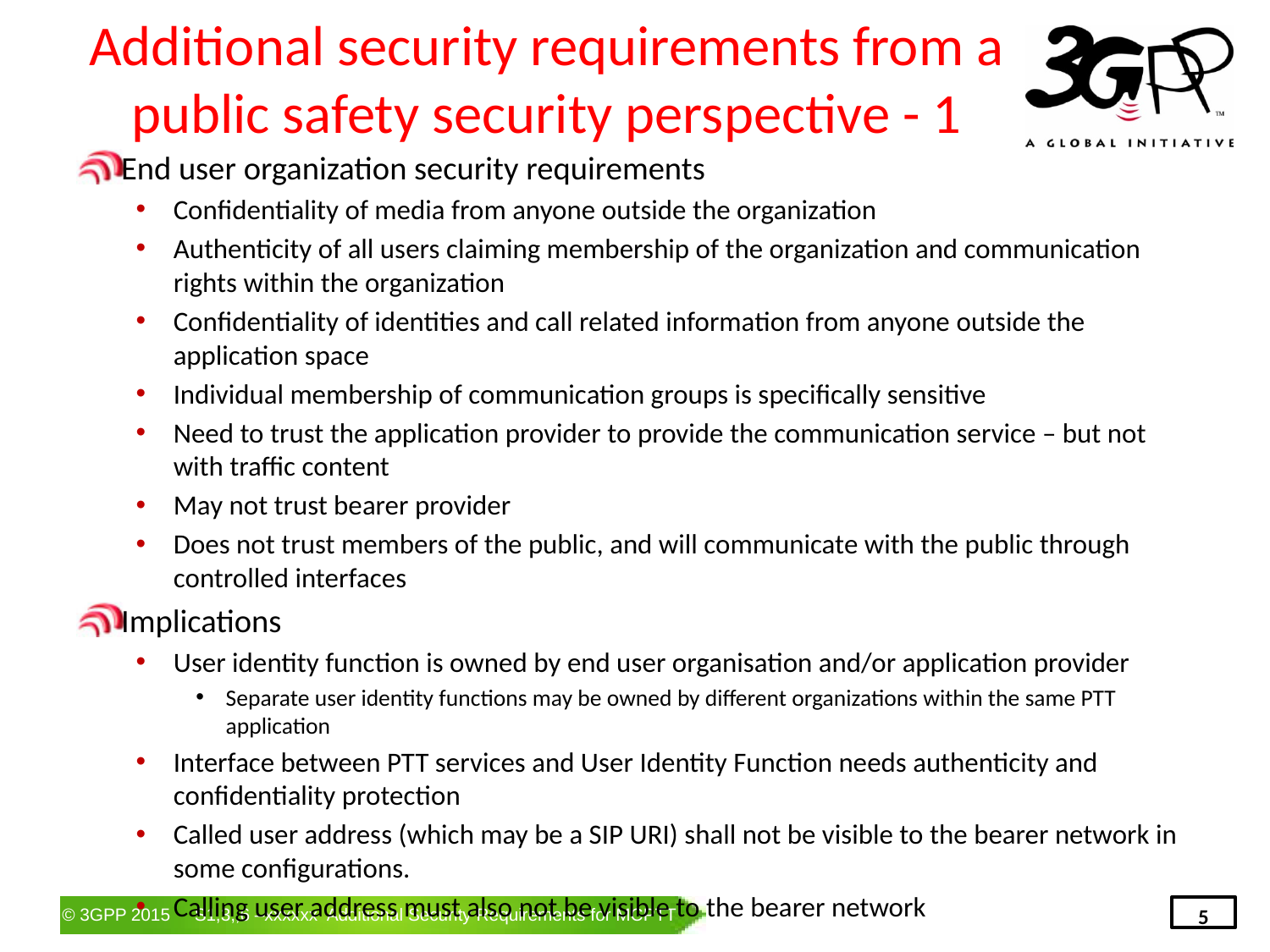

# Additional security requirements from a public safety security perspective - 1
End user organization security requirements
Confidentiality of media from anyone outside the organization
Authenticity of all users claiming membership of the organization and communication rights within the organization
Confidentiality of identities and call related information from anyone outside the application space
Individual membership of communication groups is specifically sensitive
Need to trust the application provider to provide the communication service – but not with traffic content
May not trust bearer provider
Does not trust members of the public, and will communicate with the public through controlled interfaces
Implications
User identity function is owned by end user organisation and/or application provider
Separate user identity functions may be owned by different organizations within the same PTT application
Interface between PTT services and User Identity Function needs authenticity and confidentiality protection
Called user address (which may be a SIP URI) shall not be visible to the bearer network in some configurations.
Calling user address must also not be visible to the bearer network